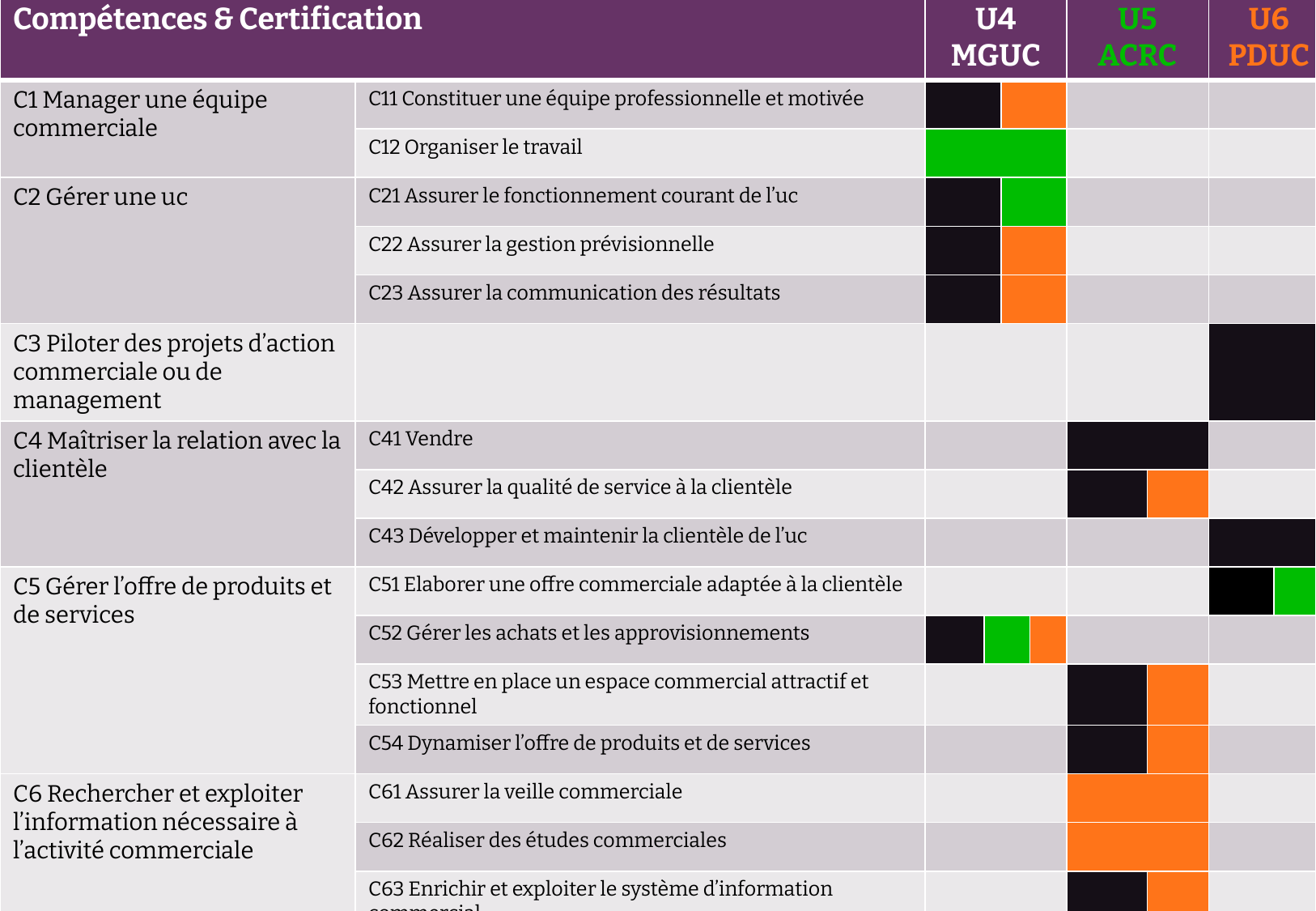

| Compétences & Certification |  | U4 MGUC |  |  |  | U5 ACRC |  | U6 PDUC |  |
| --- | --- | --- | --- | --- | --- | --- | --- | --- | --- |
| C1 Manager une équipe commerciale | C11 Constituer une équipe professionnelle et motivée |  |  |  |  |  |  |  |  |
|  | C12 Organiser le travail |  |  |  |  |  |  |  |  |
| C2 Gérer une uc | C21 Assurer le fonctionnement courant de l’uc |  |  |  |  |  |  |  |  |
|  | C22 Assurer la gestion prévisionnelle |  |  |  |  |  |  |  |  |
|  | C23 Assurer la communication des résultats |  |  |  |  |  |  |  |  |
| C3 Piloter des projets d’action commerciale ou de management |  |  |  |  |  |  |  |  |  |
| C4 Maîtriser la relation avec la clientèle | C41 Vendre |  |  |  |  |  |  |  |  |
|  | C42 Assurer la qualité de service à la clientèle |  |  |  |  |  |  |  |  |
|  | C43 Développer et maintenir la clientèle de l’uc |  |  |  |  |  |  |  |  |
| C5 Gérer l’offre de produits et de services | C51 Elaborer une offre commerciale adaptée à la clientèle |  |  |  |  |  |  |  |  |
|  | C52 Gérer les achats et les approvisionnements |  |  |  |  |  |  |  |  |
|  | C53 Mettre en place un espace commercial attractif et fonctionnel |  |  |  |  |  |  |  |  |
|  | C54 Dynamiser l’offre de produits et de services |  |  |  |  |  |  |  |  |
| C6 Rechercher et exploiter l’information nécessaire à l’activité commerciale | C61 Assurer la veille commerciale |  |  |  |  |  |  |  |  |
|  | C62 Réaliser des études commerciales |  |  |  |  |  |  |  |  |
|  | C63 Enrichir et exploiter le système d’information commercial |  |  |  |  |  |  |  |  |
|  | C64 Intégrer les technologies de l’information dans son activité |  |  |  |  |  |  |  |  |